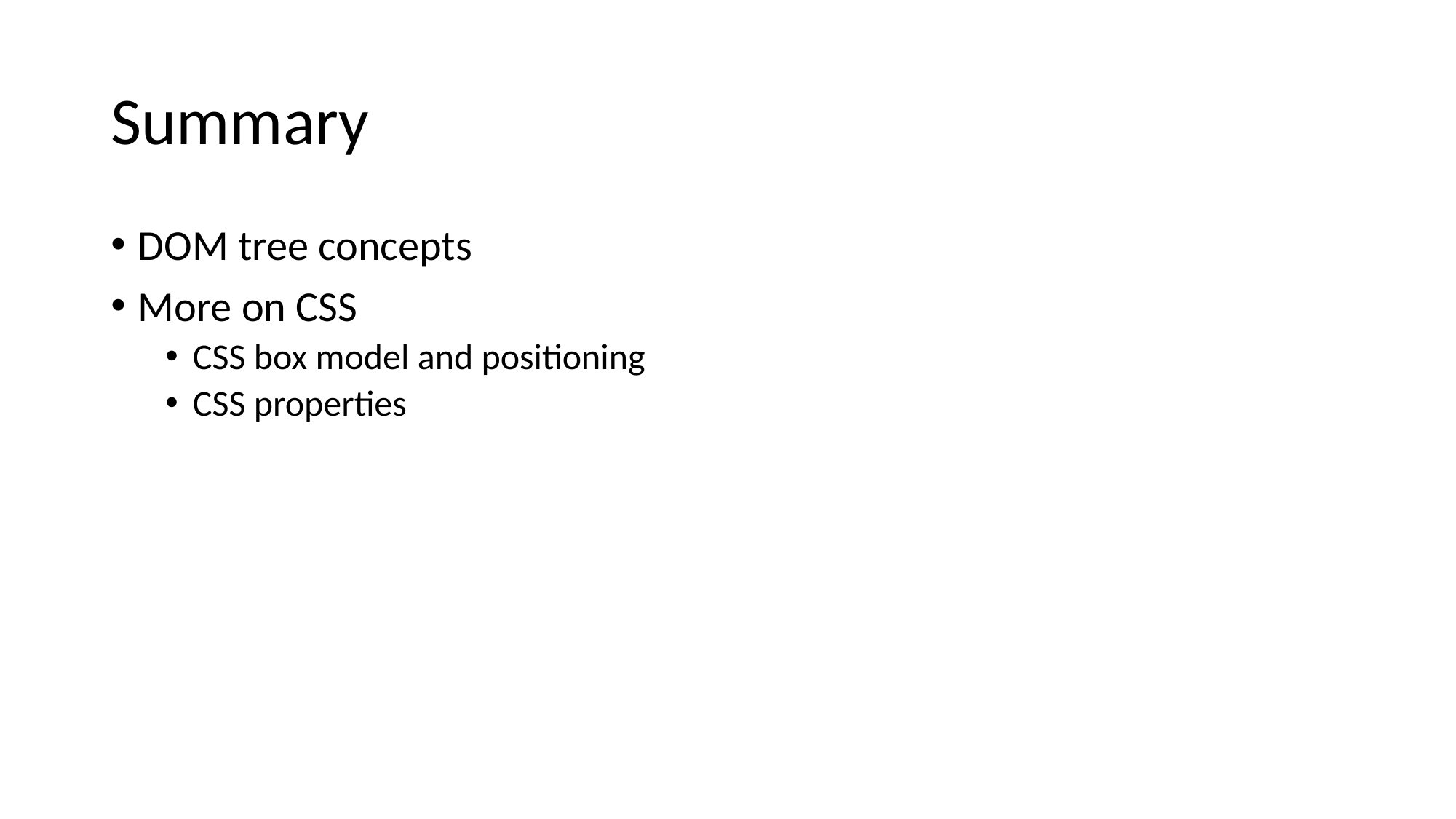

# Summary
DOM tree concepts
More on CSS
CSS box model and positioning
CSS properties